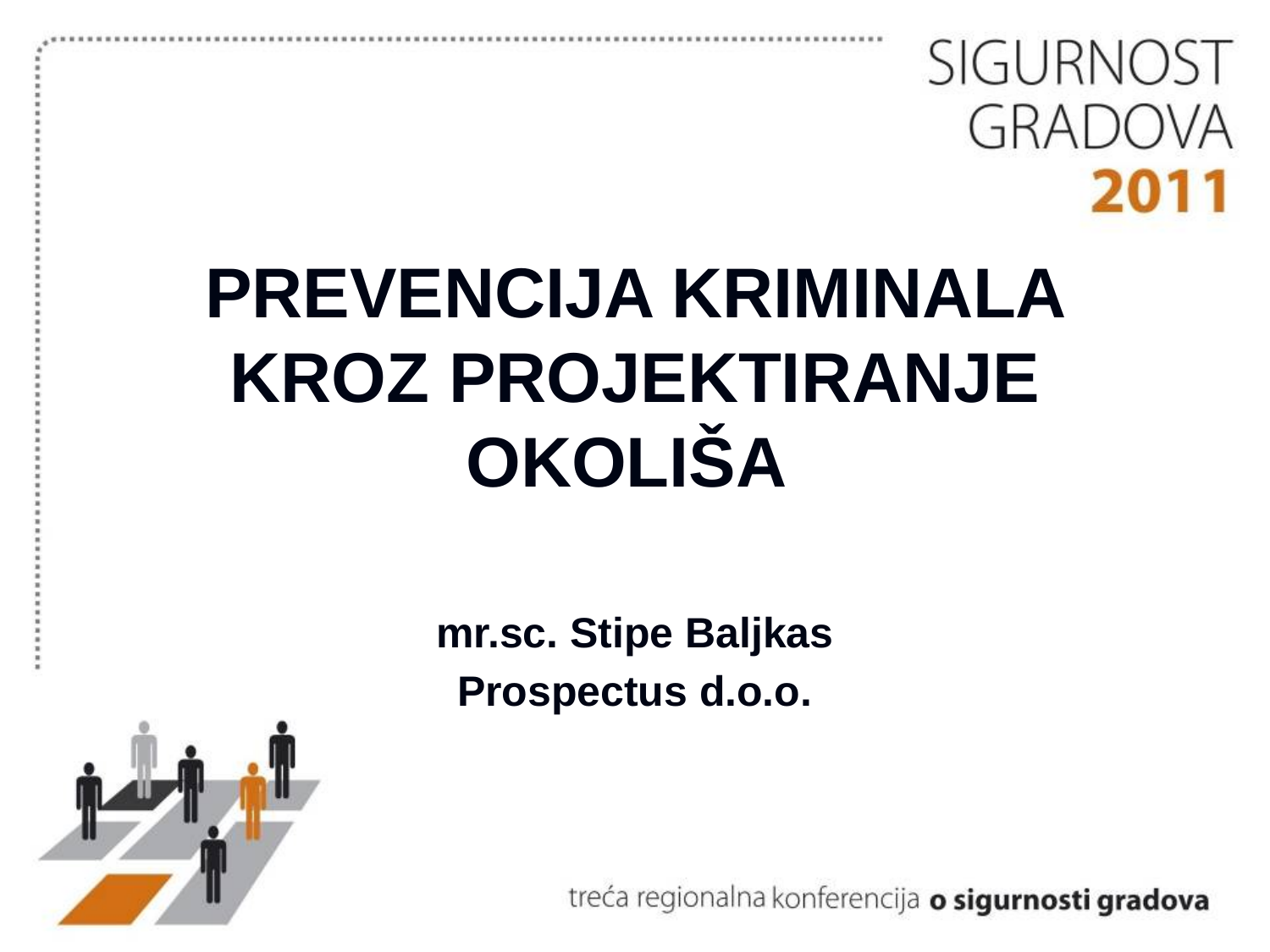

# PREVENCIJA KRIMINALA KROZ PROJEKTIRANJE OKOLIŠA

mr.sc. Stipe Baljkas
Prospectus d.o.o.